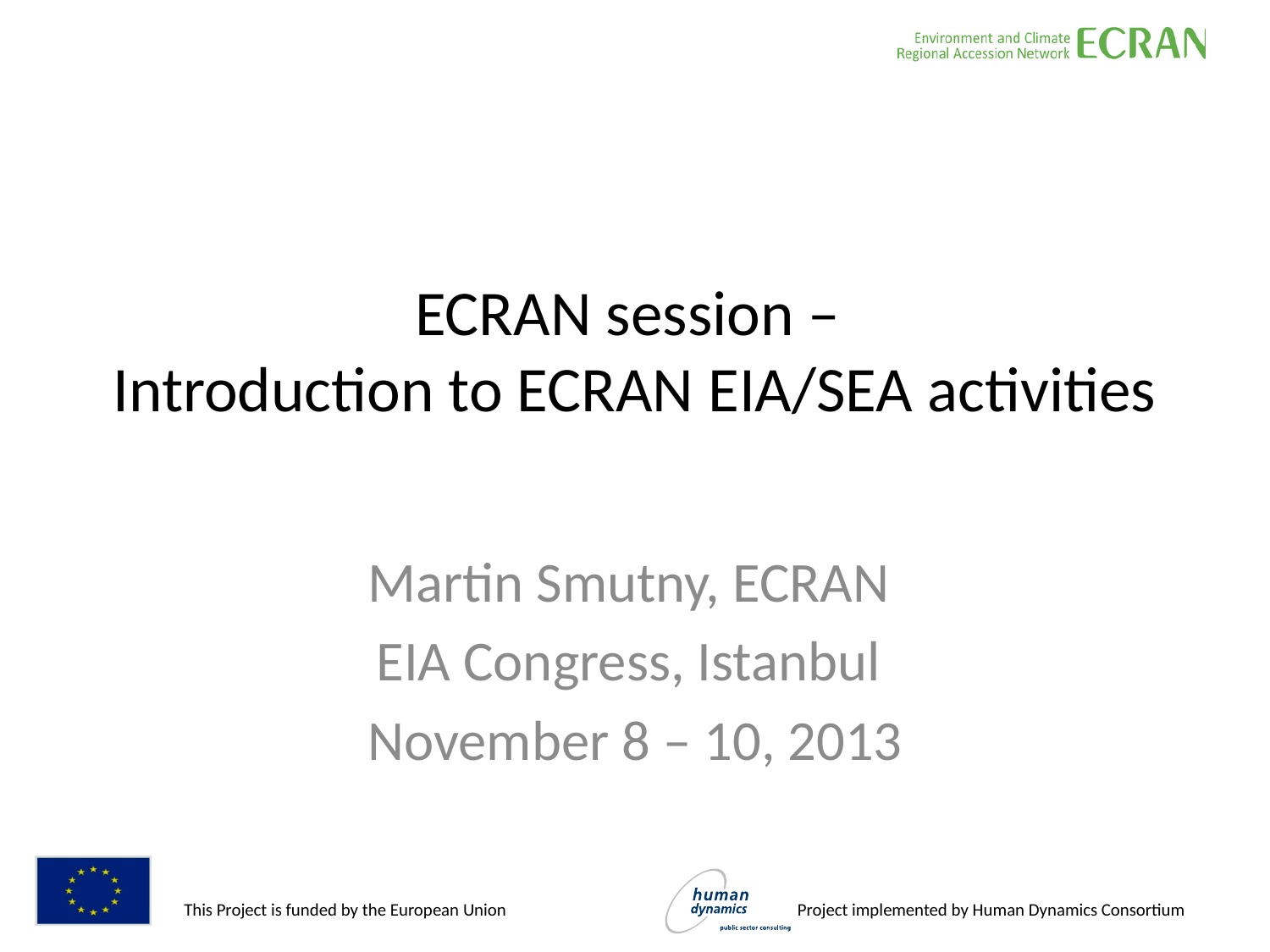

# ECRAN session – Introduction to ECRAN EIA/SEA activities
Martin Smutny, ECRAN
EIA Congress, Istanbul
November 8 – 10, 2013